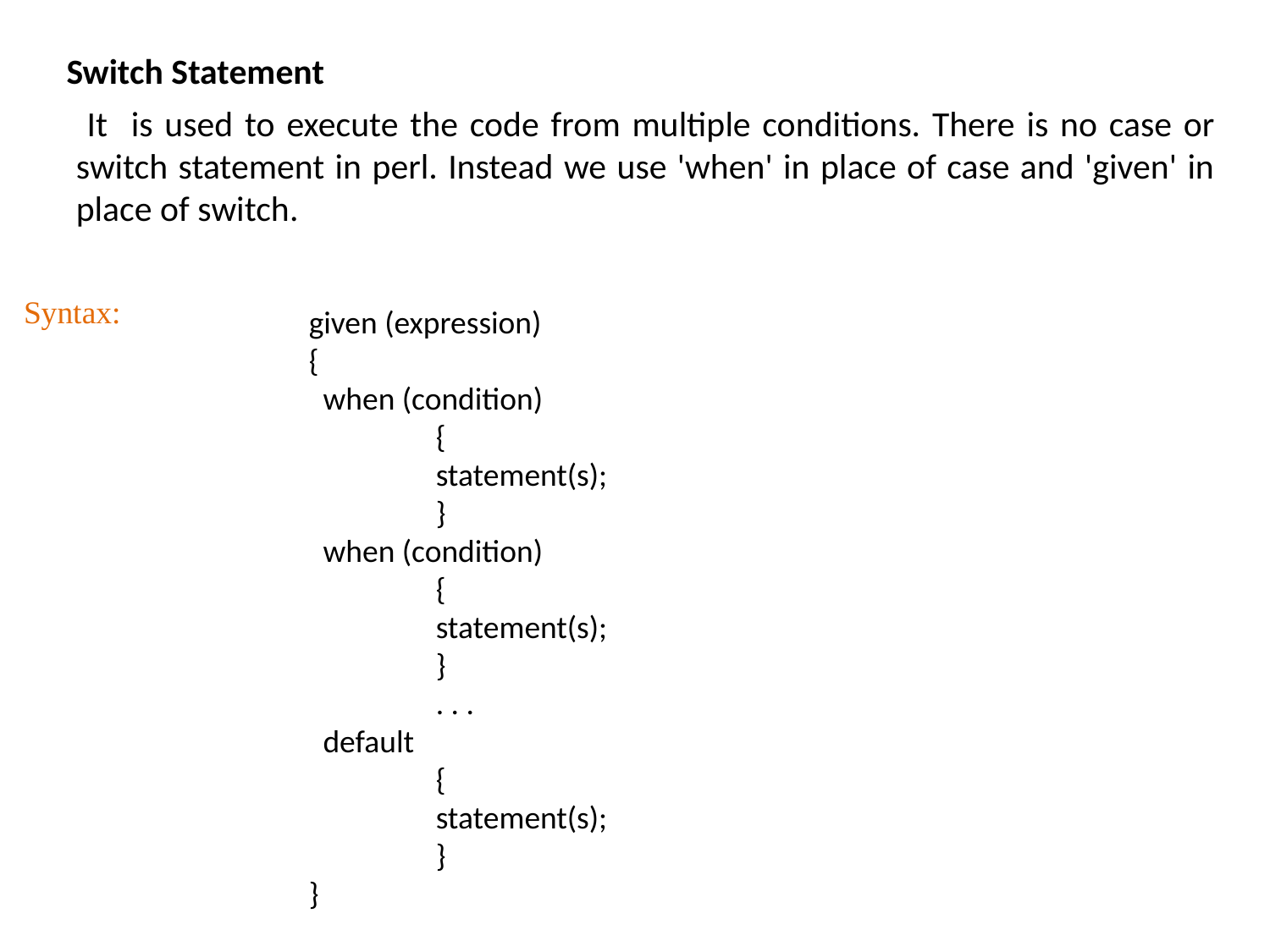

Switch Statement
 It  is used to execute the code from multiple conditions. There is no case or switch statement in perl. Instead we use 'when' in place of case and 'given' in place of switch.
Syntax:
given (expression)
{
  when (condition)
 	{
	statement(s);
	}
  when (condition)
	{
	statement(s);
	}
	. . .
  default
	{
	statement(s);
	}
}